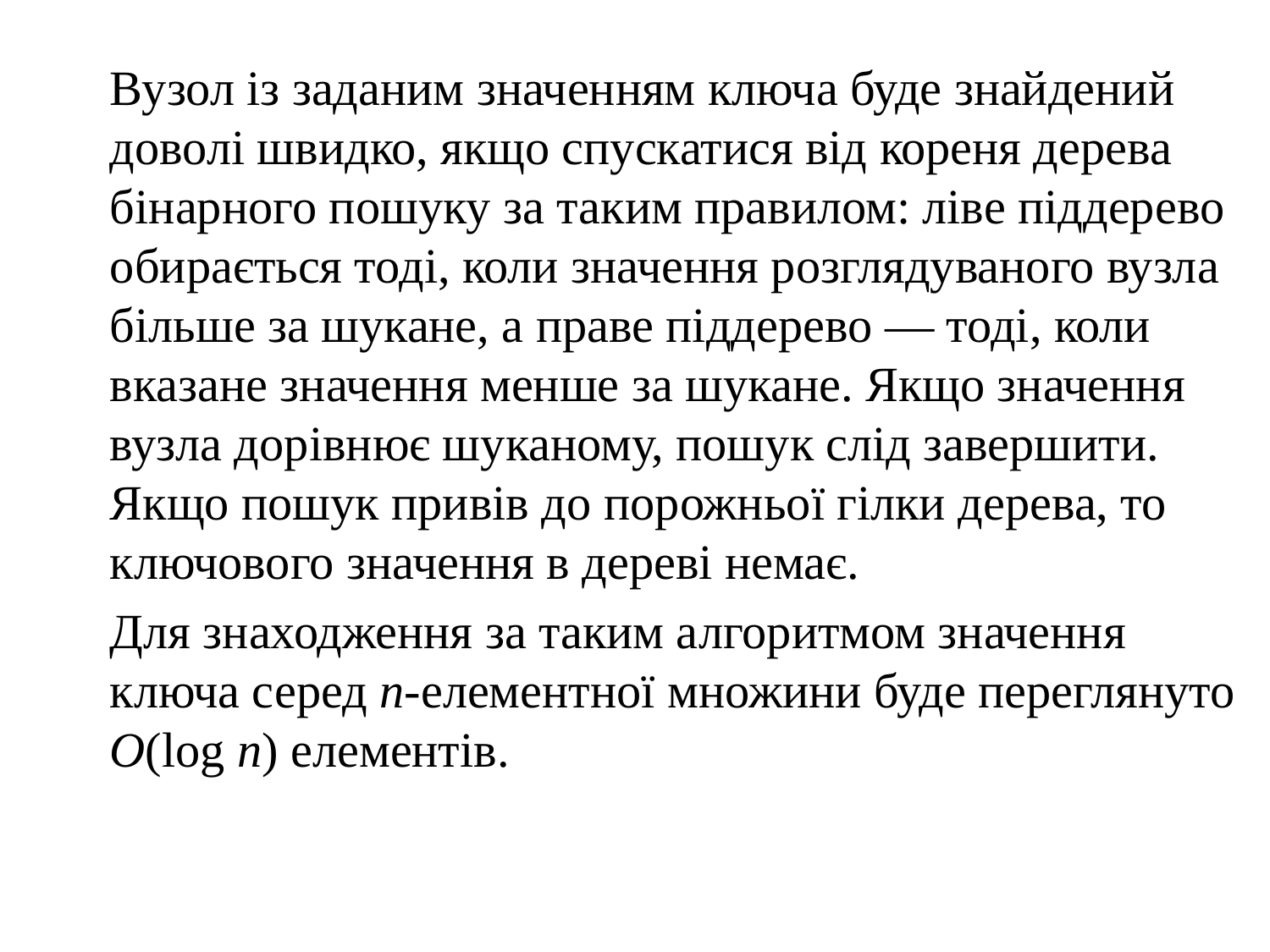

Вузол із заданим значенням ключа буде знайдений доволі швидко, якщо спускатися від кореня дерева бінарного пошуку за таким правилом: ліве піддерево обирається тоді, коли значення розглядуваного вузла більше за шукане, а праве піддерево — тоді, коли вказане значення менше за шукане. Якщо значення вузла дорівнює шуканому, пошук слід завершити. Якщо пошук привів до порожньої гілки дерева, то ключового значення в дереві немає.
	Для знаходження за таким алгоритмом значення ключа серед n-елементної множини буде переглянуто O(log п) елементів.